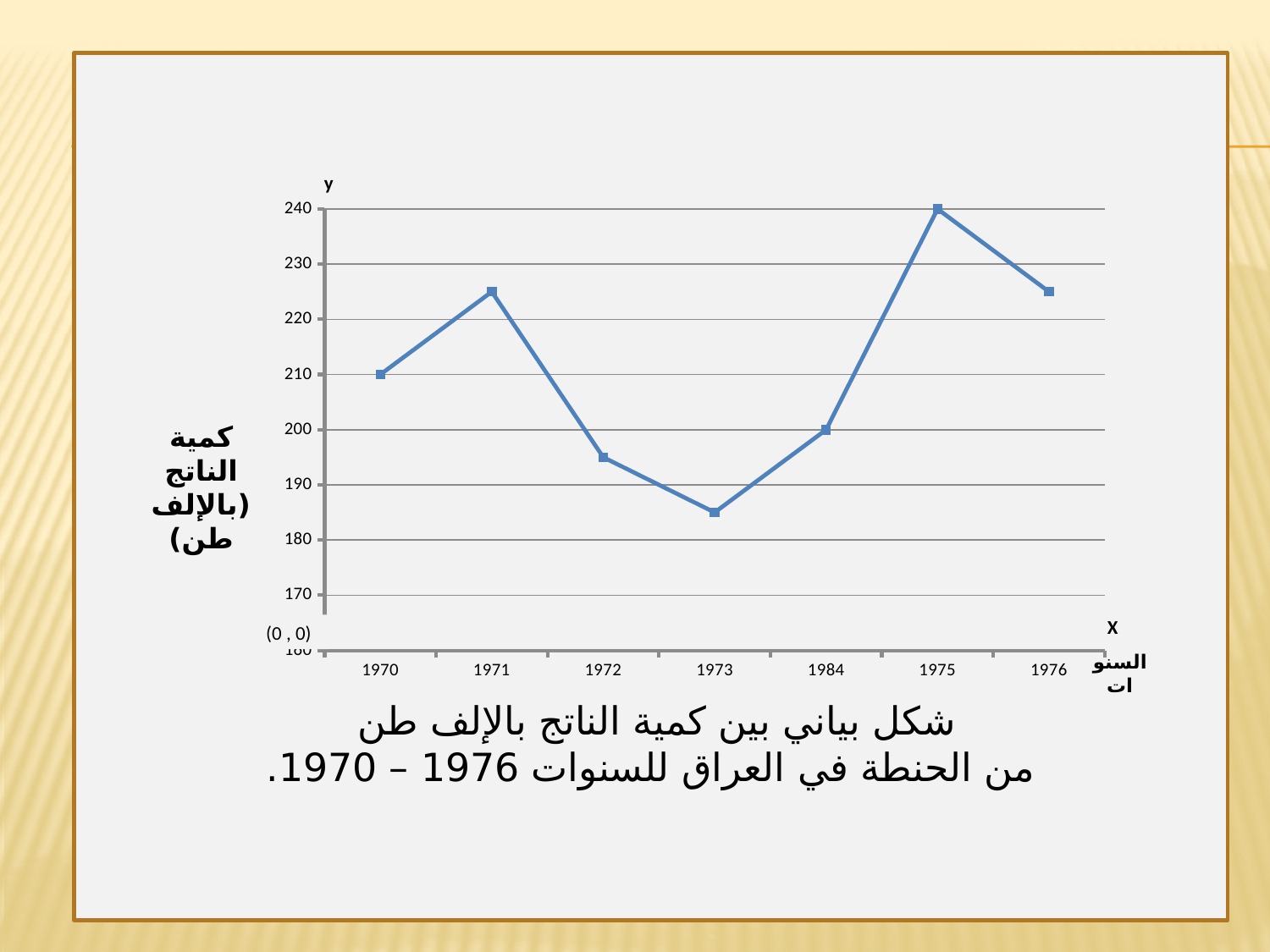

شكل بياني بين كمية الناتج بالإلف طن
من الحنطة في العراق للسنوات 1976 – 1970.

y

### Chart

| Category | الحنطة |
|---|---|
| 1970 | 210.0 |
| 1971 | 225.0 |
| 1972 | 195.0 |
| 1973 | 185.0 |
| 1984 | 200.0 |
| 1975 | 240.0 |
| 1976 | 225.0 |
كمية الناتج (بالإلف طن)
X

(0 , 0)
السنوات